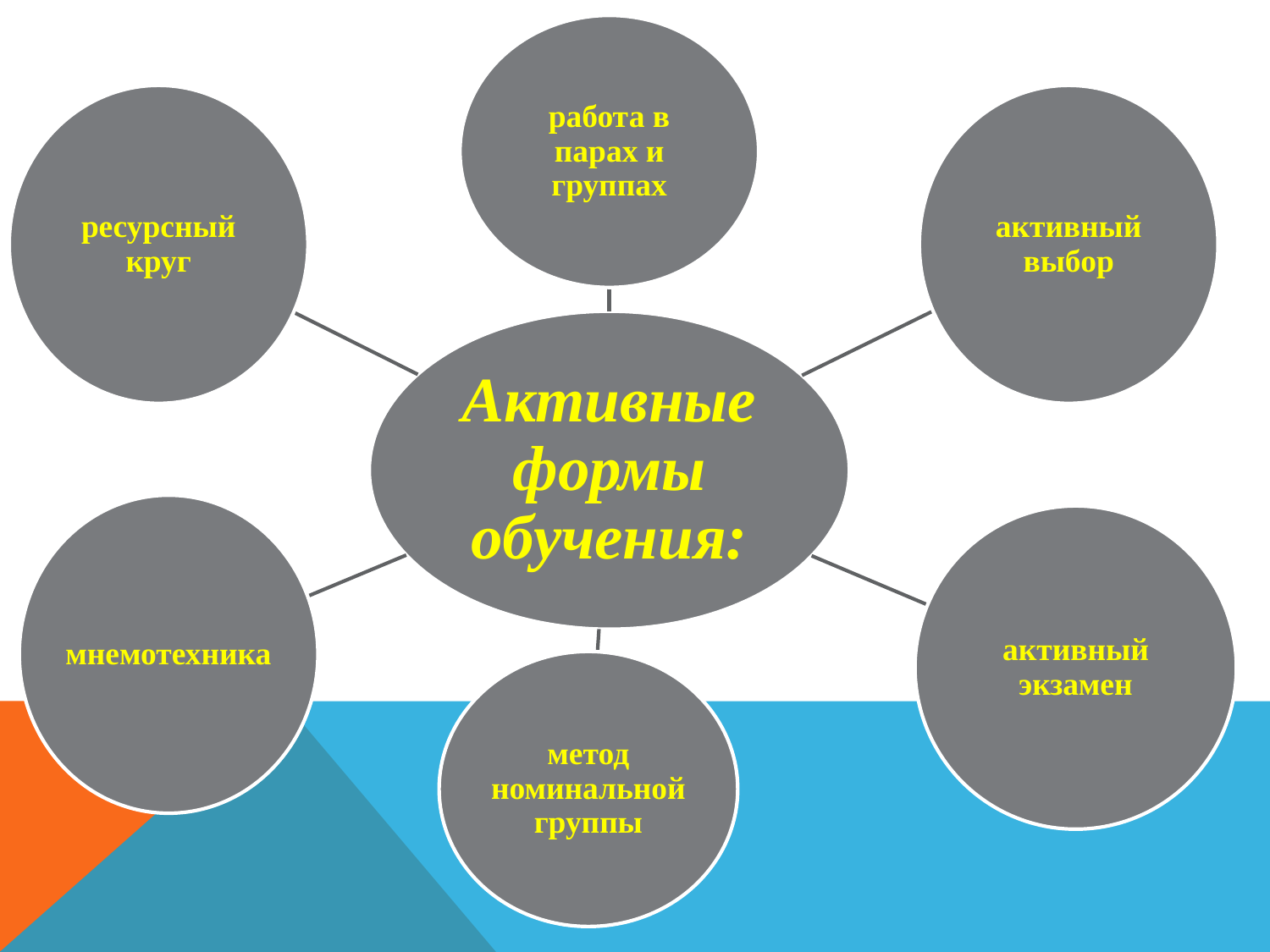

#
Активные формы обучения:

работа в парах и группах

активный выбор

активный экзамен

метод номинальной группы

мнемотехника

ресурсный круг